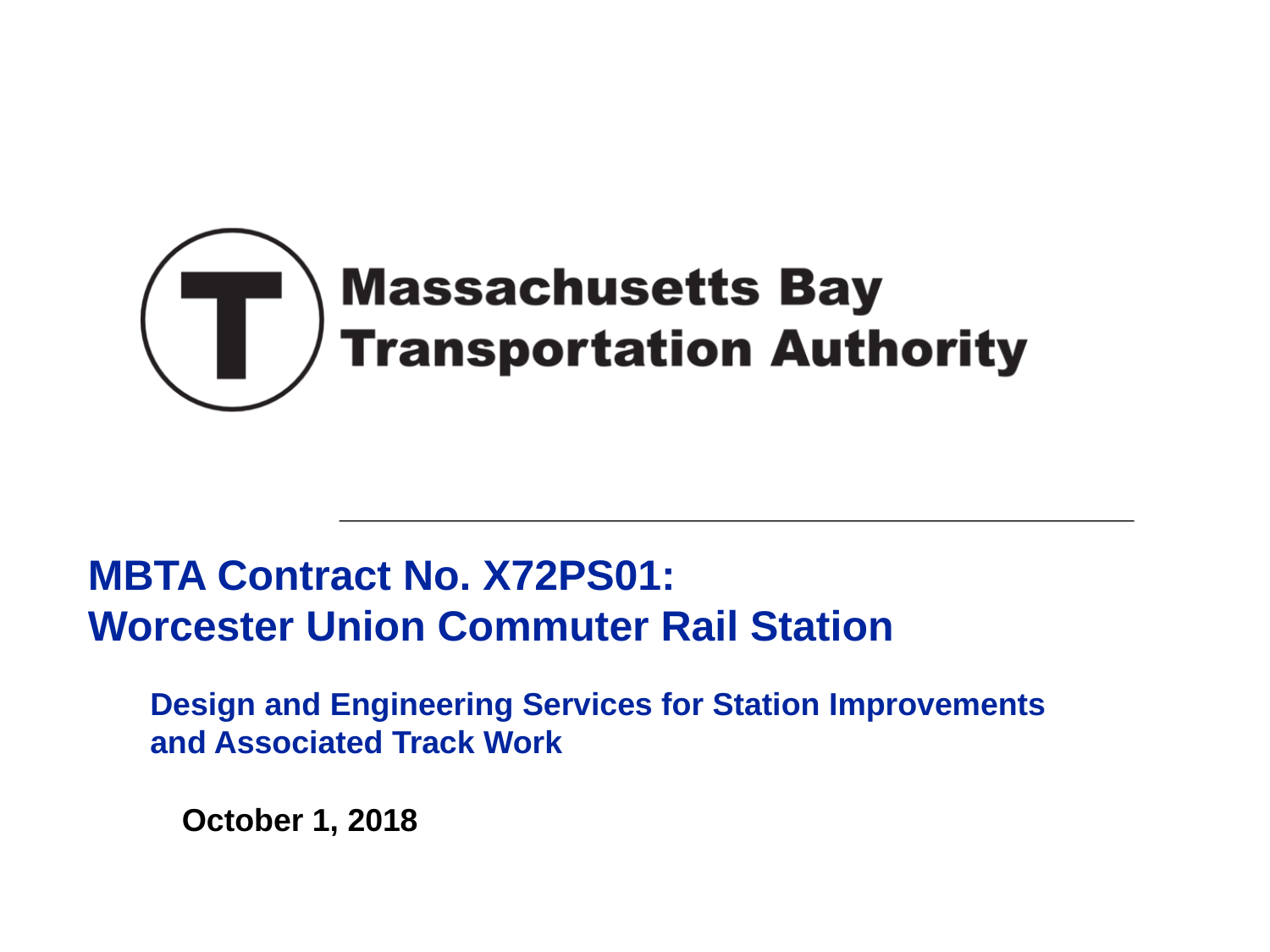

# MBTA Contract No. X72PS01: Worcester Union Commuter Rail Station
Design and Engineering Services for Station Improvements
and Associated Track Work
October 1, 2018